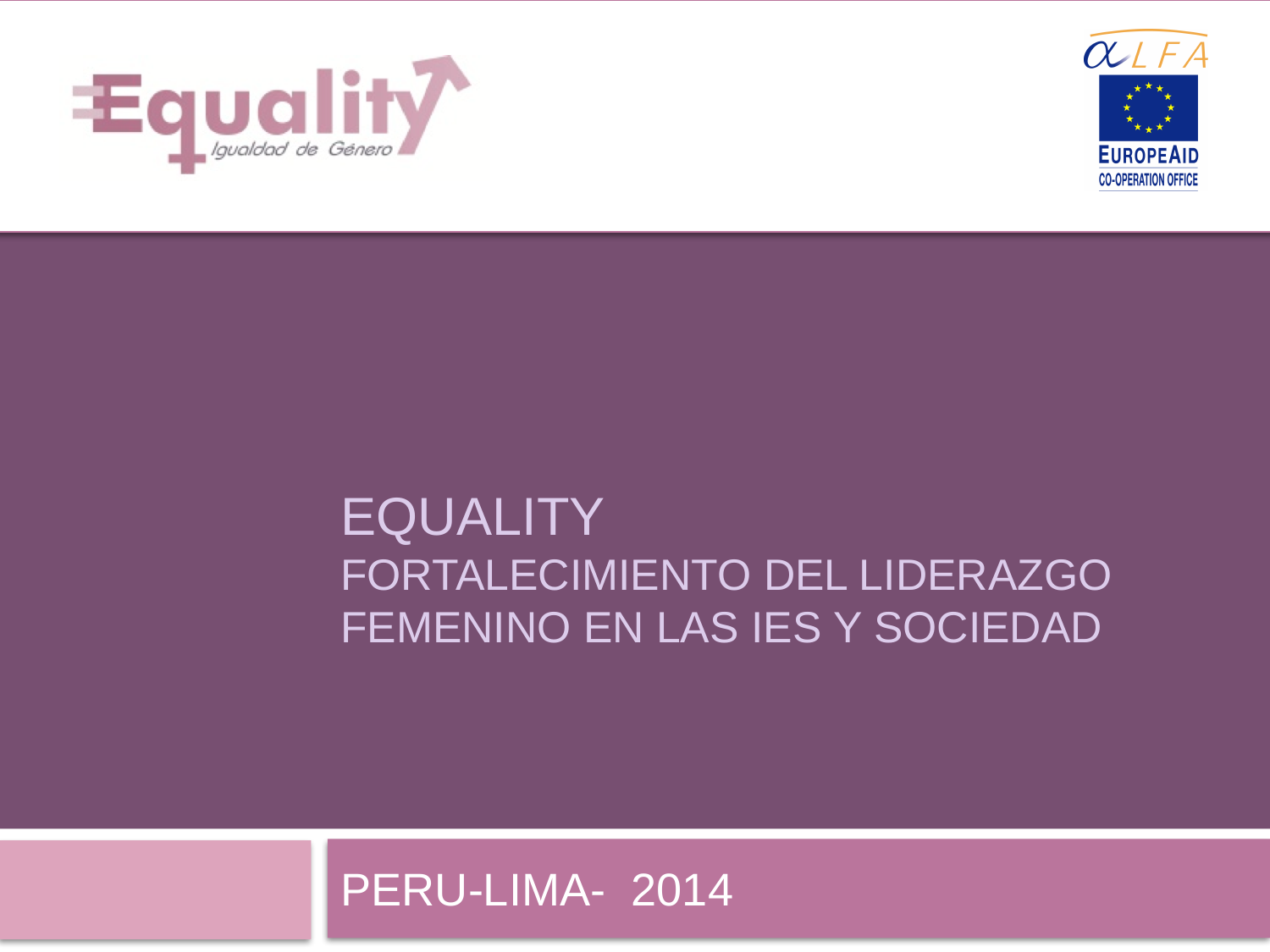

# Equality Fortalecimiento del liderazgo femenino en las ies Y SOCIEDAD
PERU-LIMA-  2014